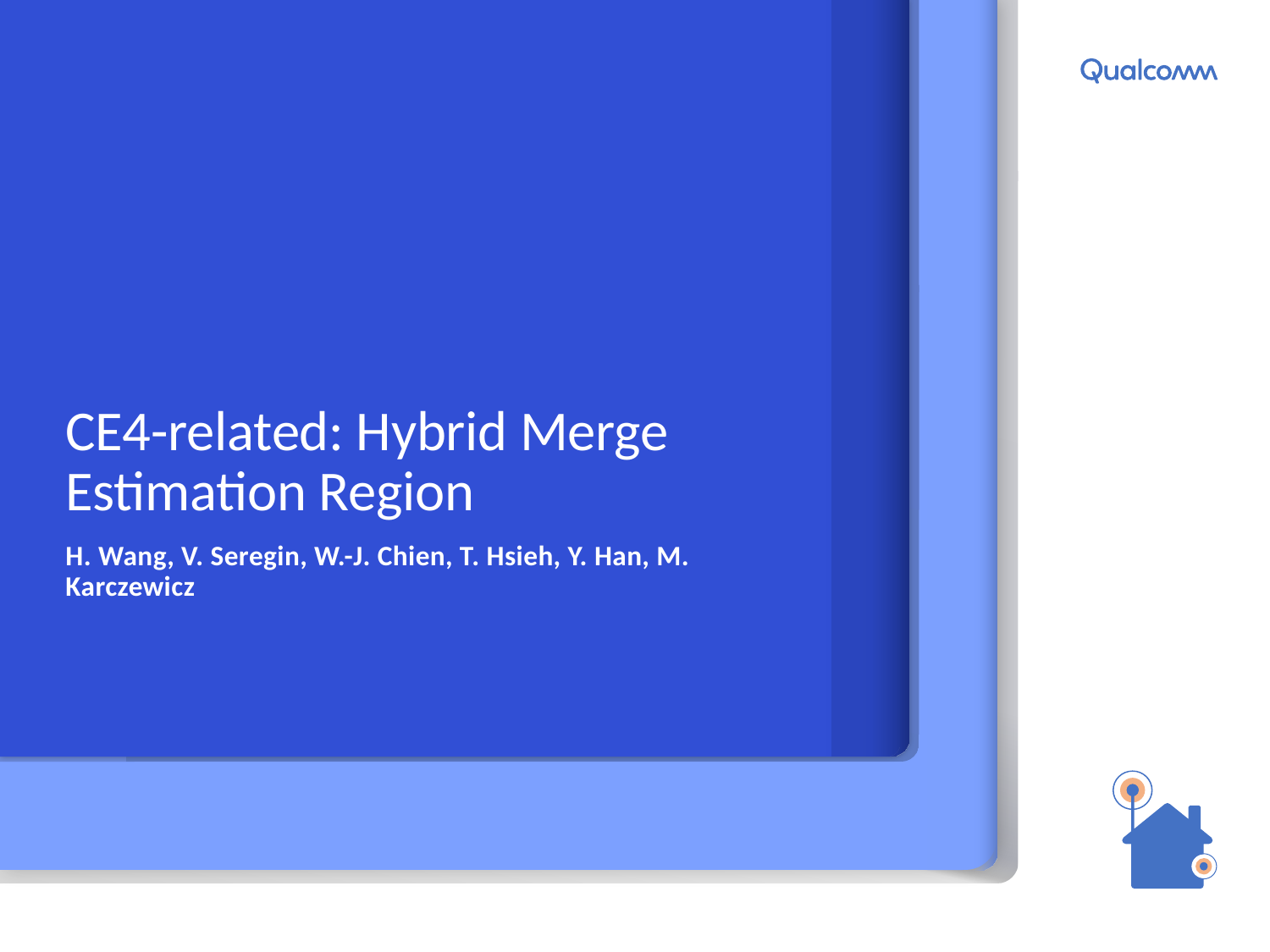

# CE4-related: Hybrid Merge Estimation Region
H. Wang, V. Seregin, W.-J. Chien, T. Hsieh, Y. Han, M. Karczewicz